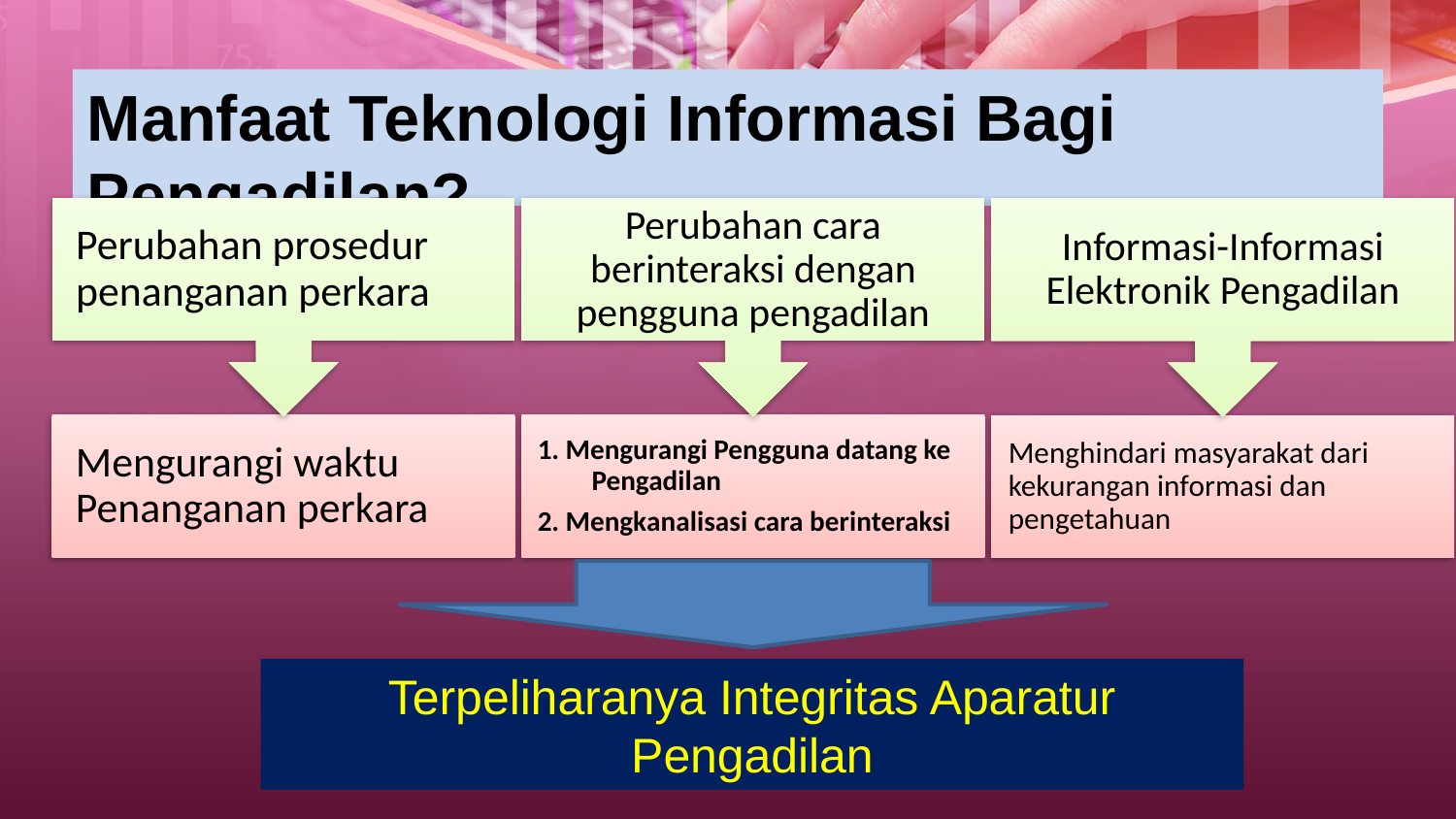

Manfaat Teknologi Informasi Bagi Pengadilan?
Mengurangi waktu Penanganan perkara
Perubahan prosedur penanganan perkara
1. Mengurangi Pengguna datang ke Pengadilan
2. Mengkanalisasi cara berinteraksi
Perubahan cara berinteraksi dengan pengguna pengadilan
Menghindari masyarakat dari kekurangan informasi dan pengetahuan
Informasi-Informasi Elektronik Pengadilan

Terpeliharanya Integritas Aparatur Pengadilan